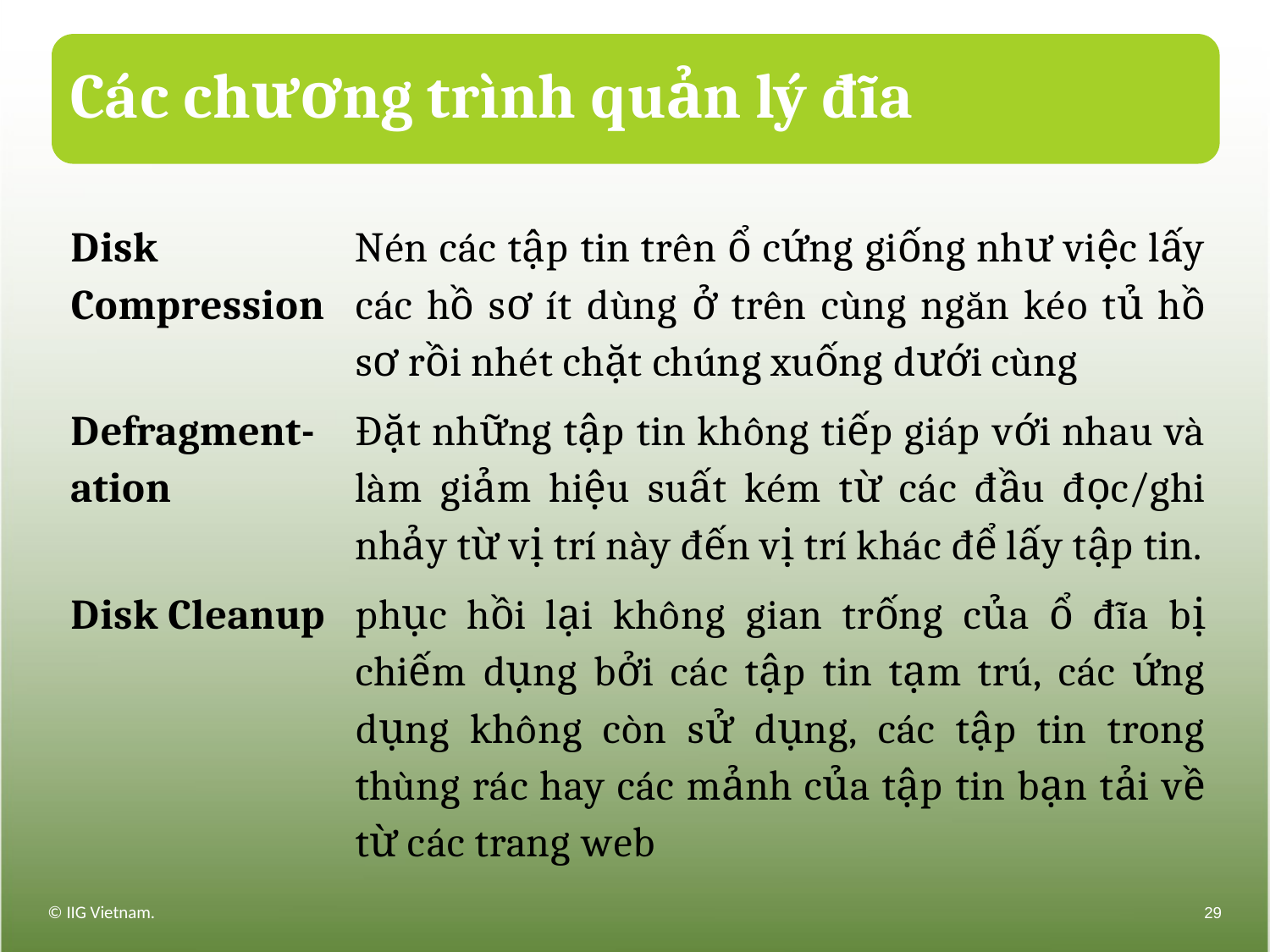

# Các chương trình quản lý đĩa
| Disk Compression | Nén các tập tin trên ổ cứng giống như việc lấy các hồ sơ ít dùng ở trên cùng ngăn kéo tủ hồ sơ rồi nhét chặt chúng xuống dưới cùng |
| --- | --- |
| Defragment-ation | Đặt những tập tin không tiếp giáp với nhau và làm giảm hiệu suất kém từ các đầu đọc/ghi nhảy từ vị trí này đến vị trí khác để lấy tập tin. |
| Disk Cleanup | phục hồi lại không gian trống của ổ đĩa bị chiếm dụng bởi các tập tin tạm trú, các ứng dụng không còn sử dụng, các tập tin trong thùng rác hay các mảnh của tập tin bạn tải về từ các trang web |
© IIG Vietnam.
29